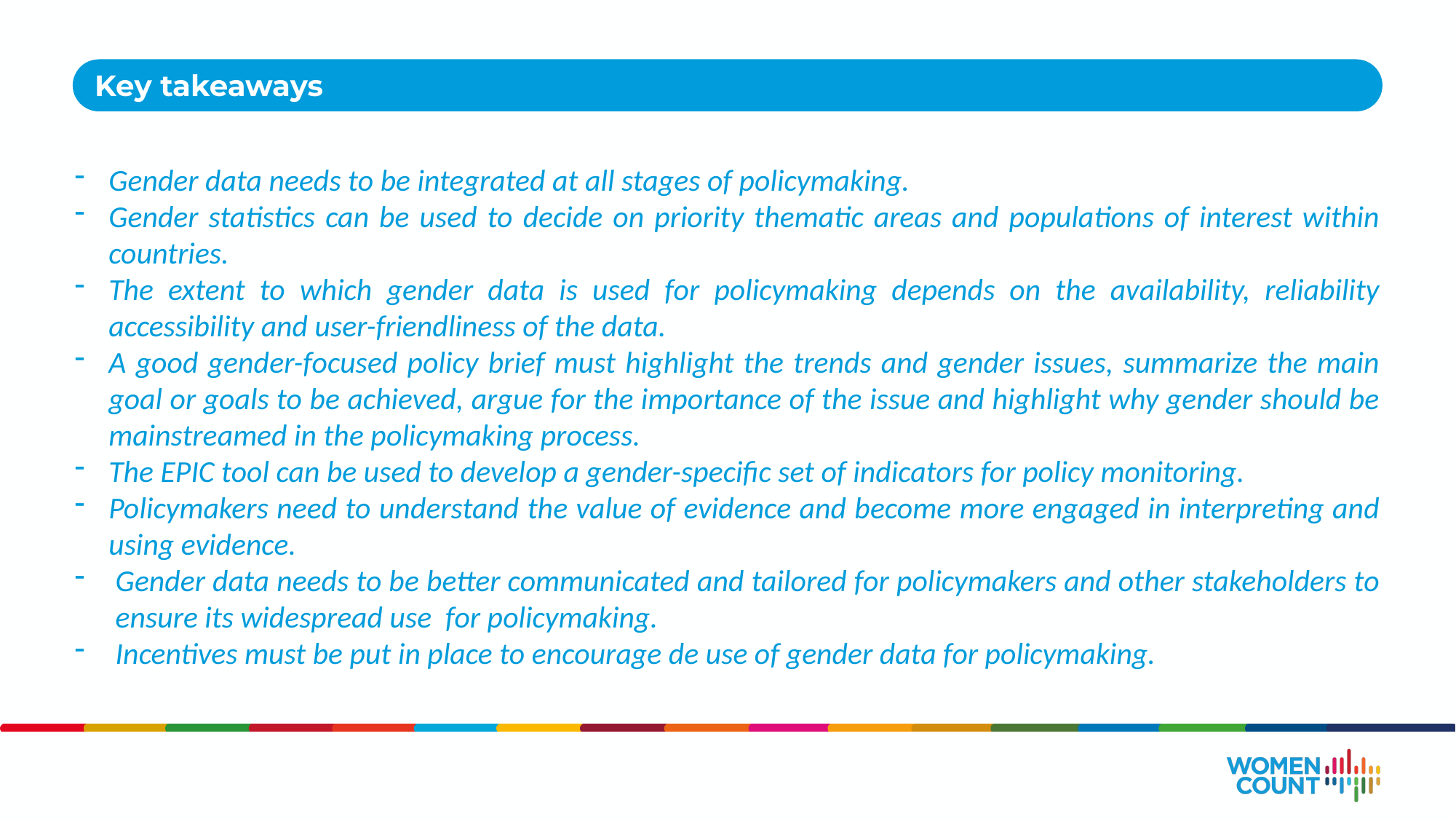

Key takeaways
Gender data needs to be integrated at all stages of policymaking.
Gender statistics can be used to decide on priority thematic areas and populations of interest within countries.
The extent to which gender data is used for policymaking depends on the availability, reliability accessibility and user-friendliness of the data.
A good gender-focused policy brief must highlight the trends and gender issues, summarize the main goal or goals to be achieved, argue for the importance of the issue and highlight why gender should be mainstreamed in the policymaking process.
The EPIC tool can be used to develop a gender-specific set of indicators for policy monitoring.
Policymakers need to understand the value of evidence and become more engaged in interpreting and using evidence.
Gender data needs to be better communicated and tailored for policymakers and other stakeholders to ensure its widespread use  for policymaking.
Incentives must be put in place to encourage de use of gender data for policymaking.